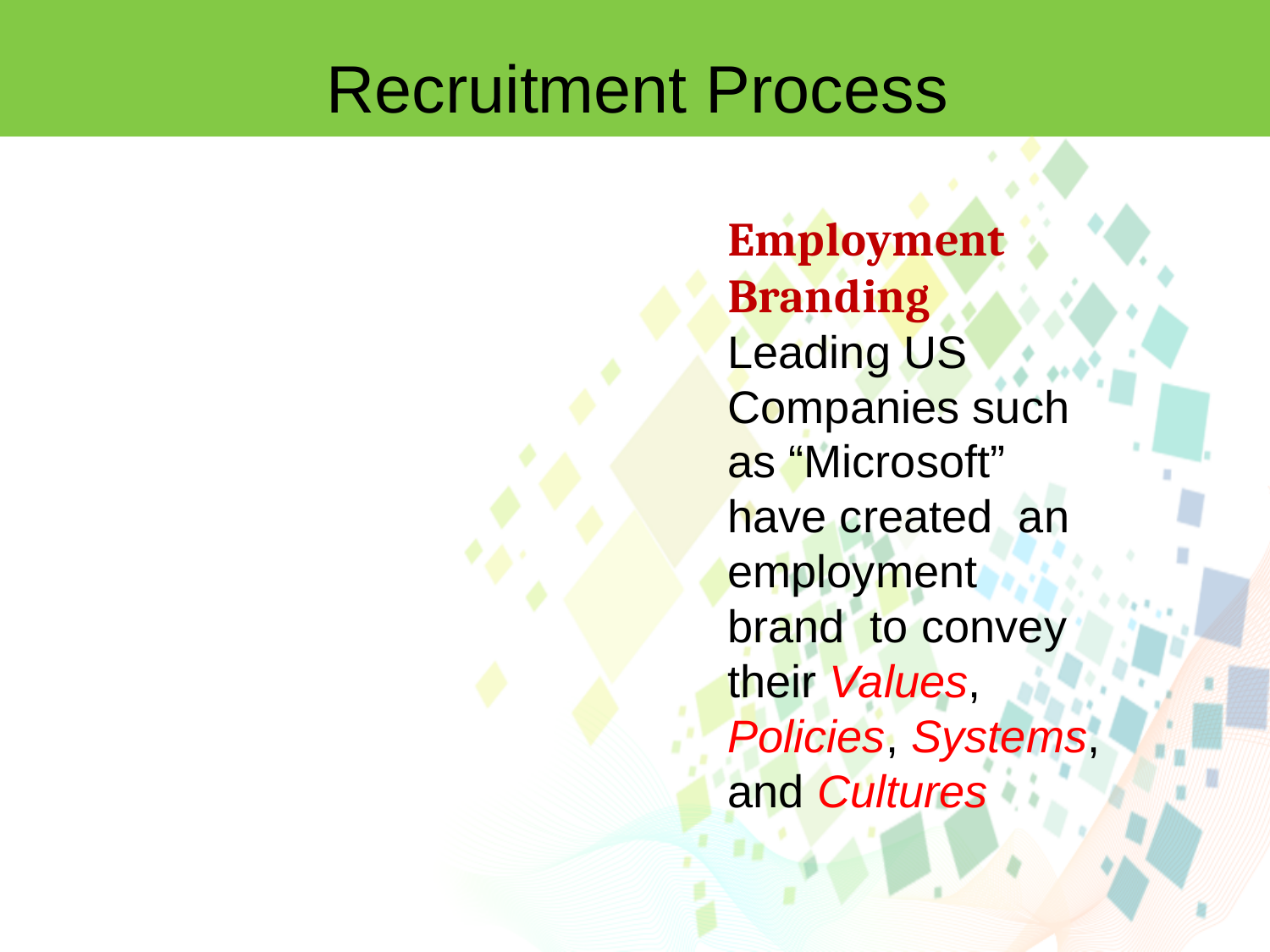

Recruitment Process
Employment Branding
Leading US Companies such as “Microsoft” have created  an employment brand  to convey their Values, Policies, Systems, and Cultures